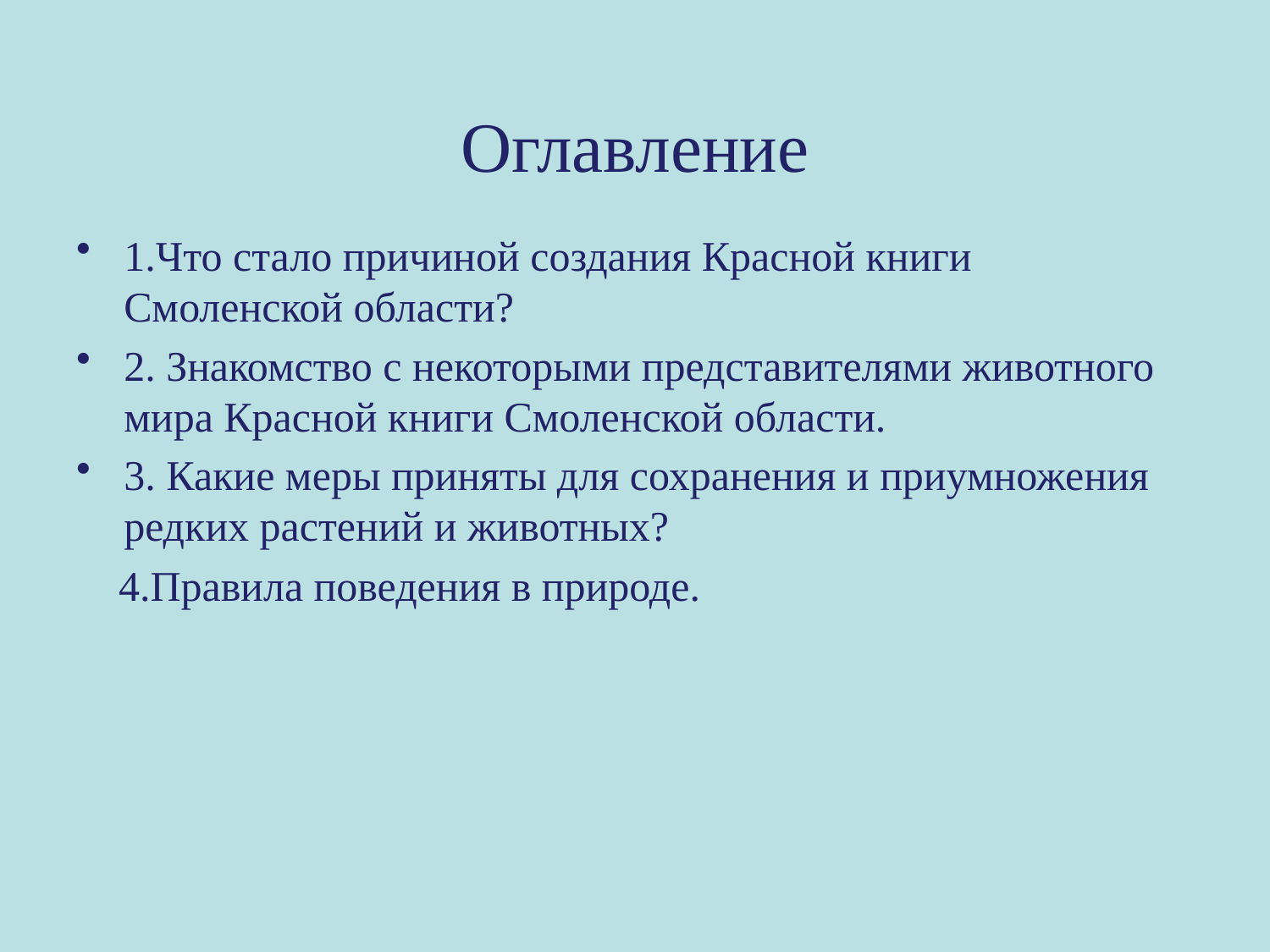

# Оглавление
1.Что стало причиной создания Красной книги Смоленской области?
2. Знакомство с некоторыми представителями животного мира Красной книги Смоленской области.
3. Какие меры приняты для сохранения и приумножения редких растений и животных?
    4.Правила поведения в природе.